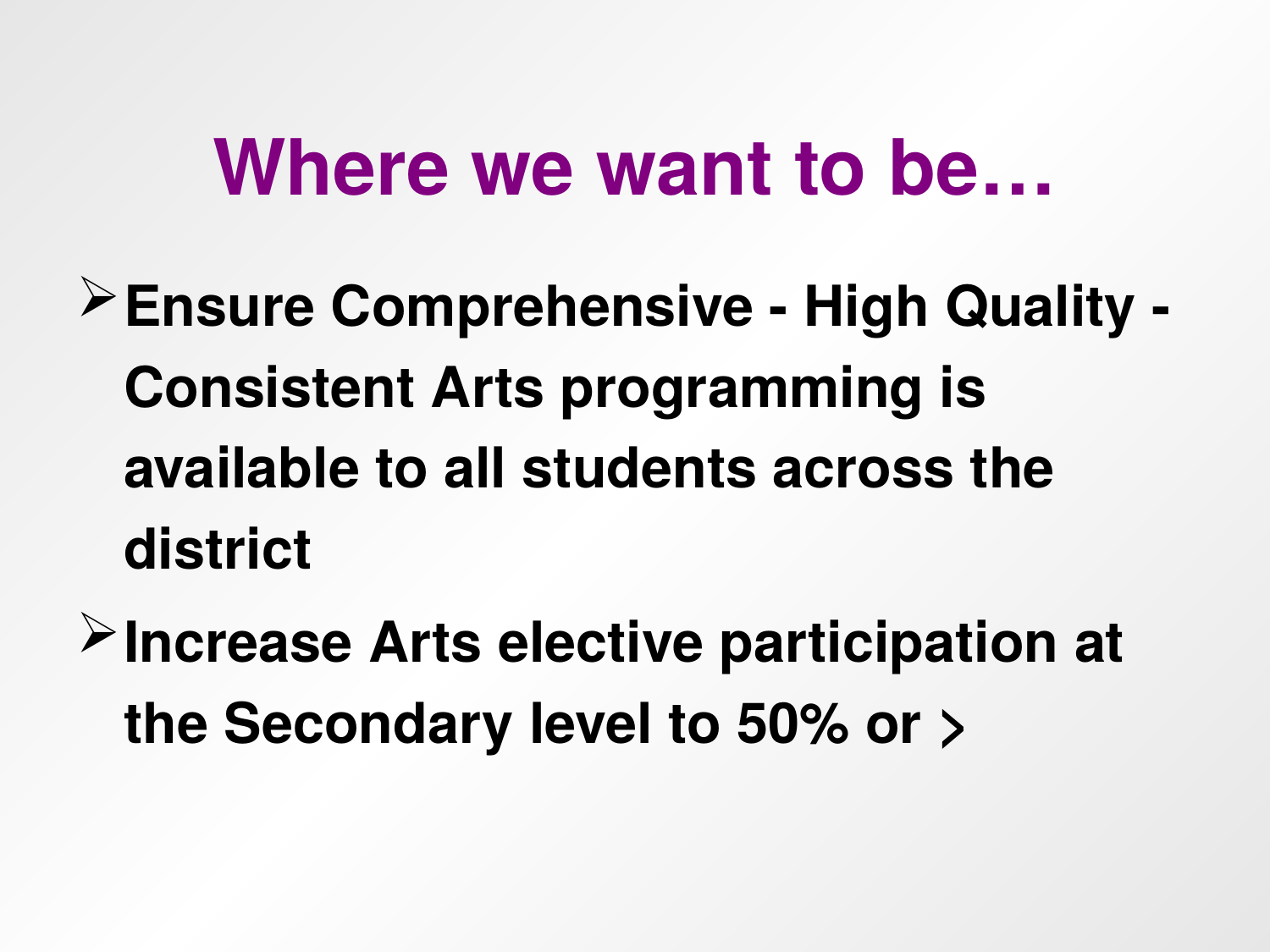

# Where we want to be…
Ensure Comprehensive - High Quality - Consistent Arts programming is available to all students across the district
Increase Arts elective participation at the Secondary level to 50% or >